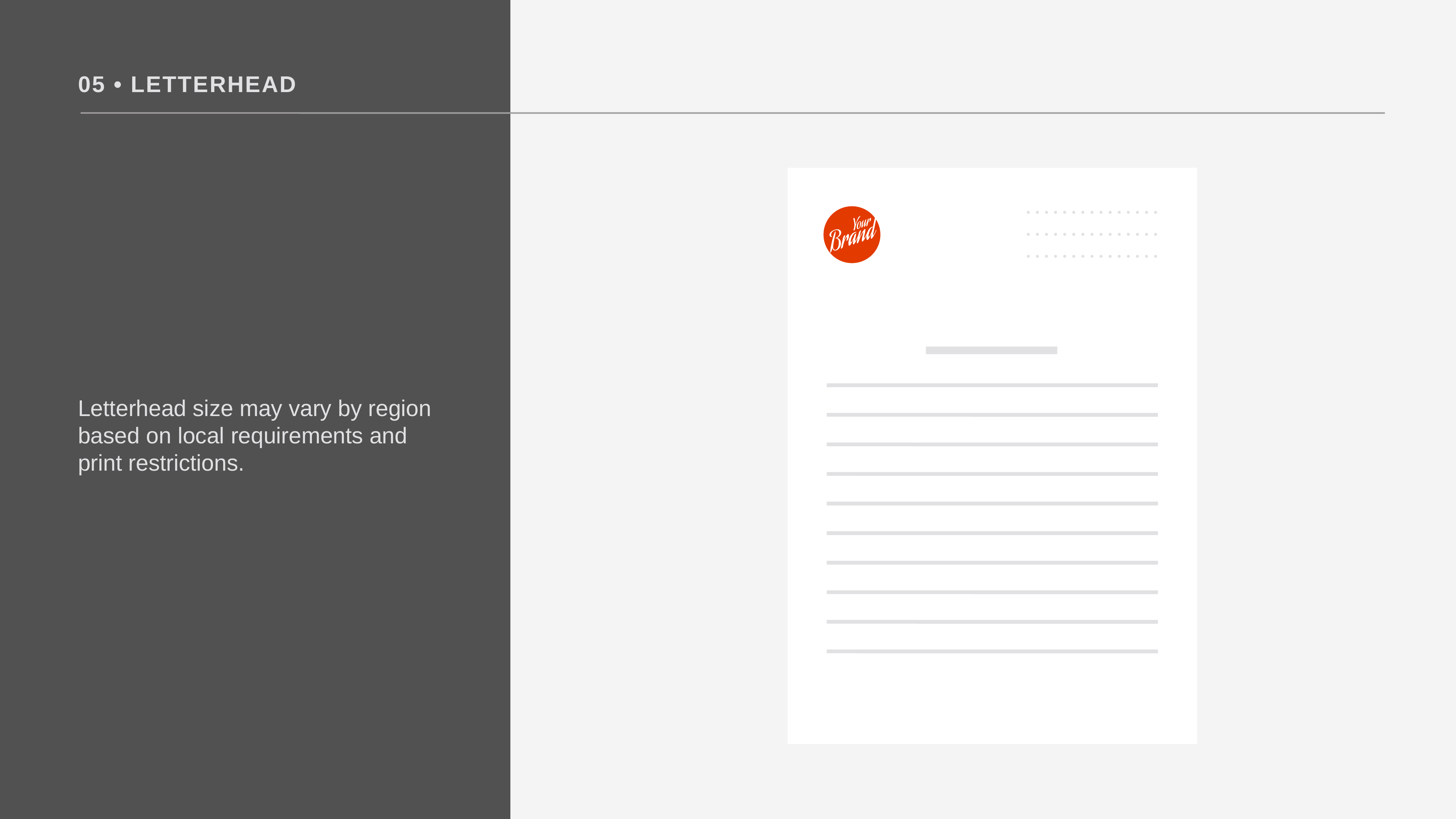

05 • letterhead

Letterhead size may vary by region based on local requirements and print restrictions.